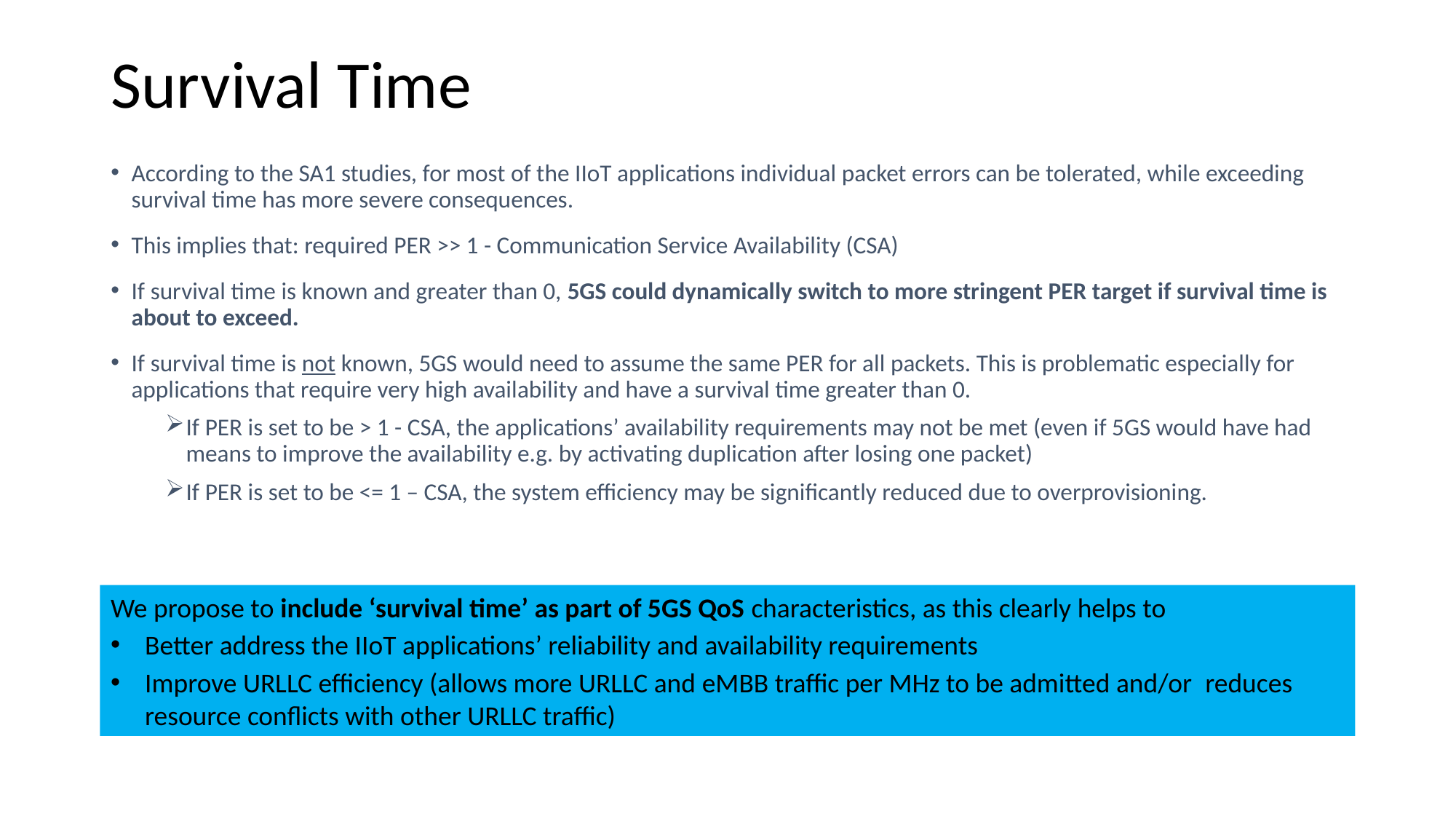

# Survival Time
According to the SA1 studies, for most of the IIoT applications individual packet errors can be tolerated, while exceeding survival time has more severe consequences.
This implies that: required PER >> 1 - Communication Service Availability (CSA)
If survival time is known and greater than 0, 5GS could dynamically switch to more stringent PER target if survival time is about to exceed.
If survival time is not known, 5GS would need to assume the same PER for all packets. This is problematic especially for applications that require very high availability and have a survival time greater than 0.
If PER is set to be > 1 - CSA, the applications’ availability requirements may not be met (even if 5GS would have had means to improve the availability e.g. by activating duplication after losing one packet)
If PER is set to be <= 1 – CSA, the system efficiency may be significantly reduced due to overprovisioning.
We propose to include ‘survival time’ as part of 5GS QoS characteristics, as this clearly helps to
Better address the IIoT applications’ reliability and availability requirements
Improve URLLC efficiency (allows more URLLC and eMBB traffic per MHz to be admitted and/or  reduces resource conflicts with other URLLC traffic)